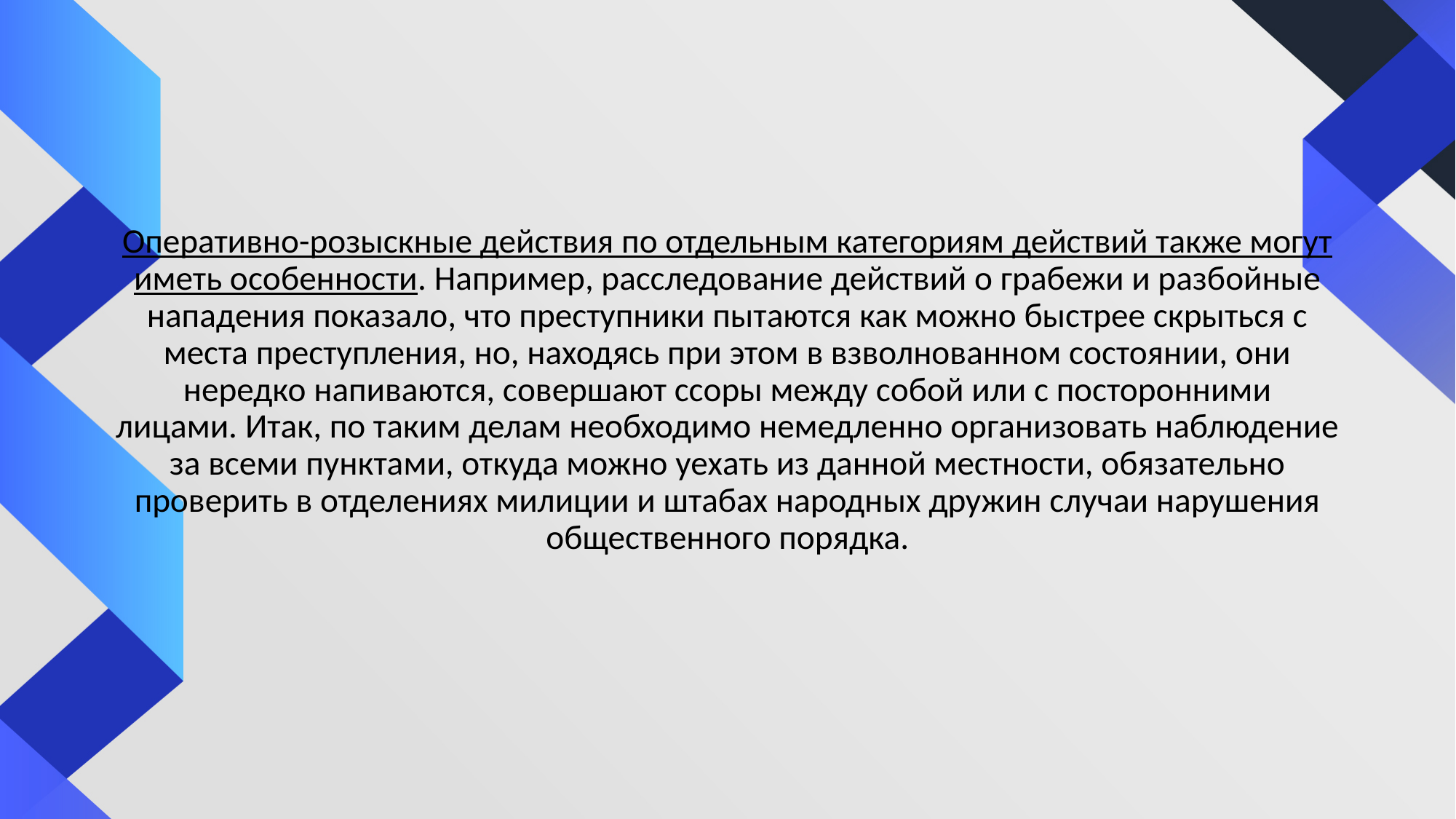

#
Оперативно-розыскные действия по отдельным категориям действий также могут иметь особенности. Например, расследование действий о грабежи и разбойные нападения показало, что преступники пытаются как можно быстрее скрыться с места преступления, но, находясь при этом в взволнованном состоянии, они нередко напиваются, совершают ссоры между собой или с посторонними лицами. Итак, по таким делам необходимо немедленно организовать наблюдение за всеми пунктами, откуда можно уехать из данной местности, обязательно проверить в отделениях милиции и штабах народных дружин случаи нарушения общественного порядка.